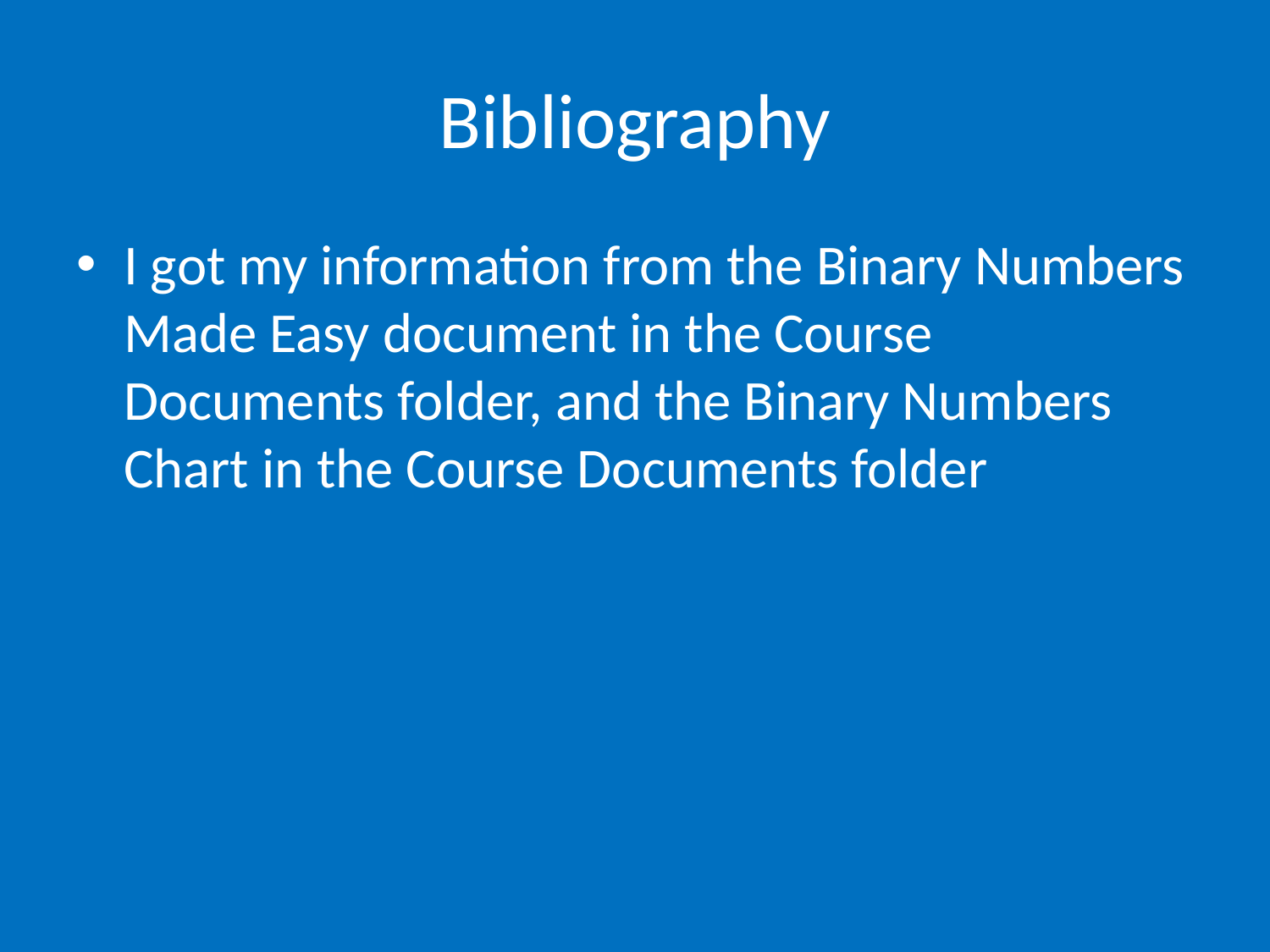

# Bibliography
I got my information from the Binary Numbers Made Easy document in the Course Documents folder, and the Binary Numbers Chart in the Course Documents folder